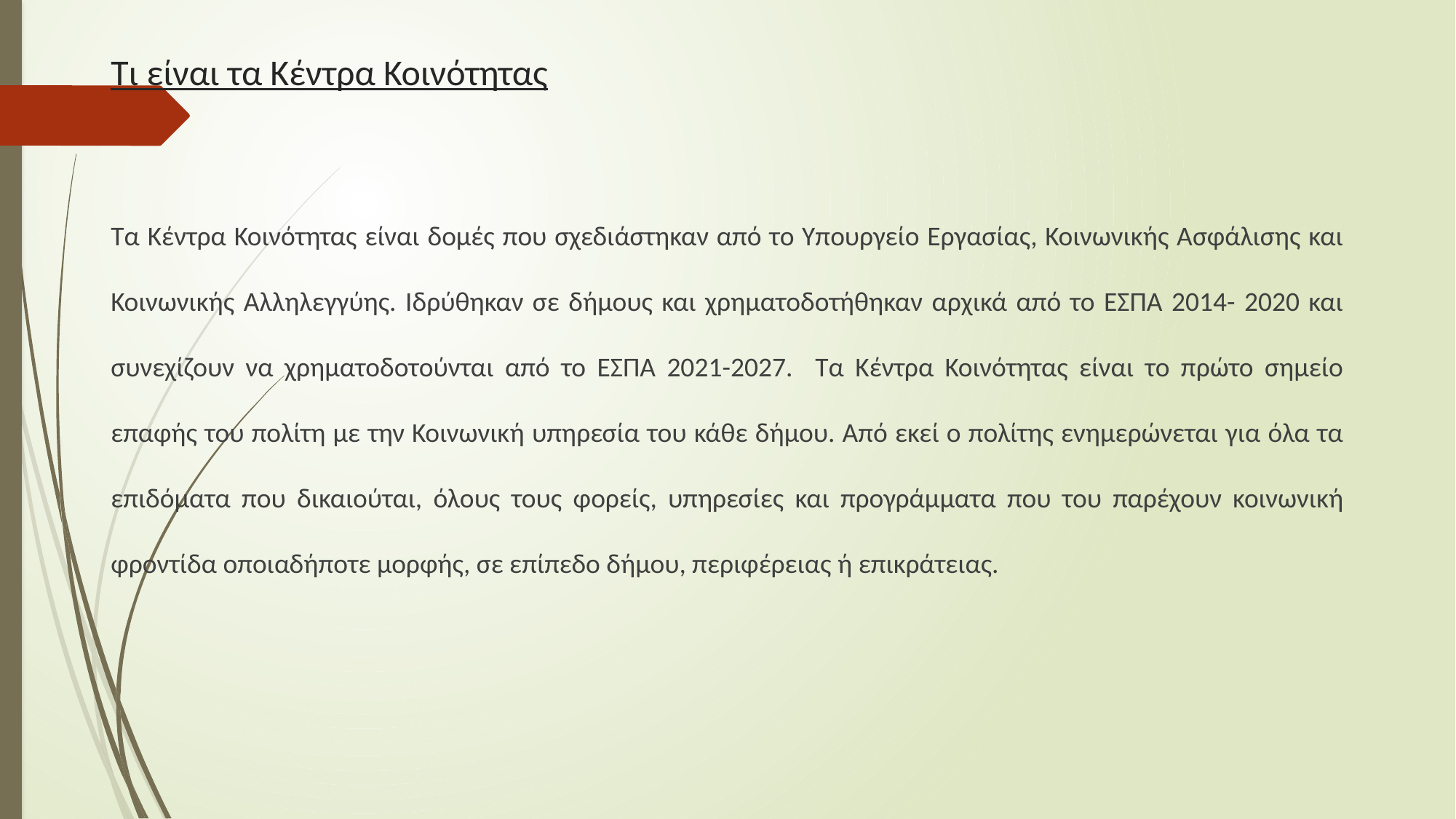

# Τι είναι τα Κέντρα Κοινότητας
Τα Κέντρα Κοινότητας είναι δομές που σχεδιάστηκαν από το Υπουργείο Εργασίας, Κοινωνικής Ασφάλισης και Κοινωνικής Αλληλεγγύης. Ιδρύθηκαν σε δήμους και χρηματοδοτήθηκαν αρχικά από το ΕΣΠΑ 2014- 2020 και συνεχίζουν να χρηματοδοτούνται από το ΕΣΠΑ 2021-2027.  Τα Κέντρα Κοινότητας είναι το πρώτο σημείο επαφής του πολίτη με την Κοινωνική υπηρεσία του κάθε δήμου. Από εκεί ο πολίτης ενημερώνεται για όλα τα επιδόματα που δικαιούται, όλους τους φορείς, υπηρεσίες και προγράμματα που του παρέχουν κοινωνική φροντίδα οποιαδήποτε μορφής, σε επίπεδο δήμου, περιφέρειας ή επικράτειας.